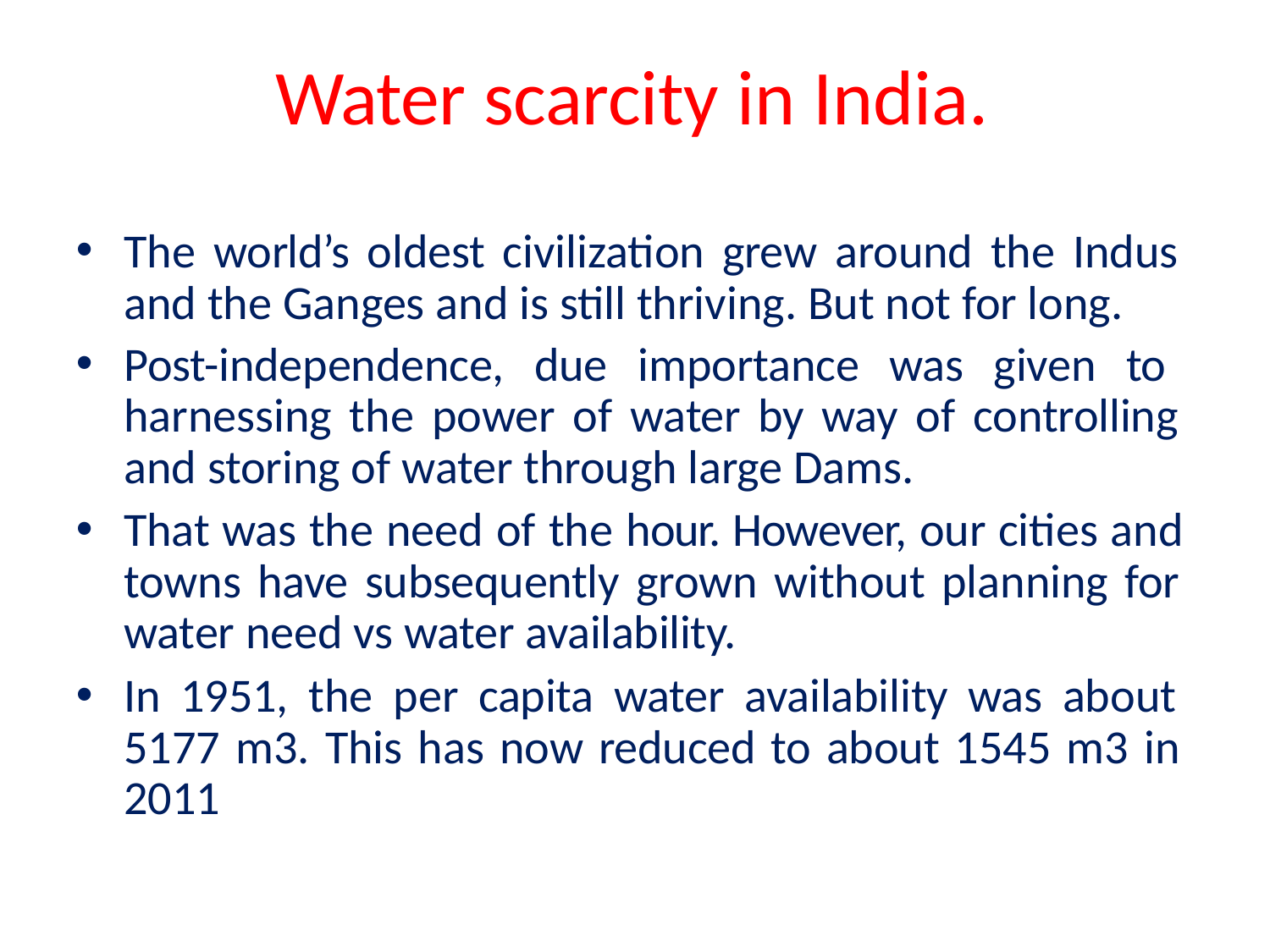

# Water scarcity in India.
The world’s oldest civilization grew around the Indus  and the Ganges and is still thriving. But not for long.
Post-independence, due importance was given to  harnessing the power of water by way of controlling  and storing of water through large Dams.
That was the need of the hour. However, our cities and  towns have subsequently grown without planning for  water need vs water availability.
In 1951, the per capita water availability was about  5177 m3. This has now reduced to about 1545 m3 in  2011